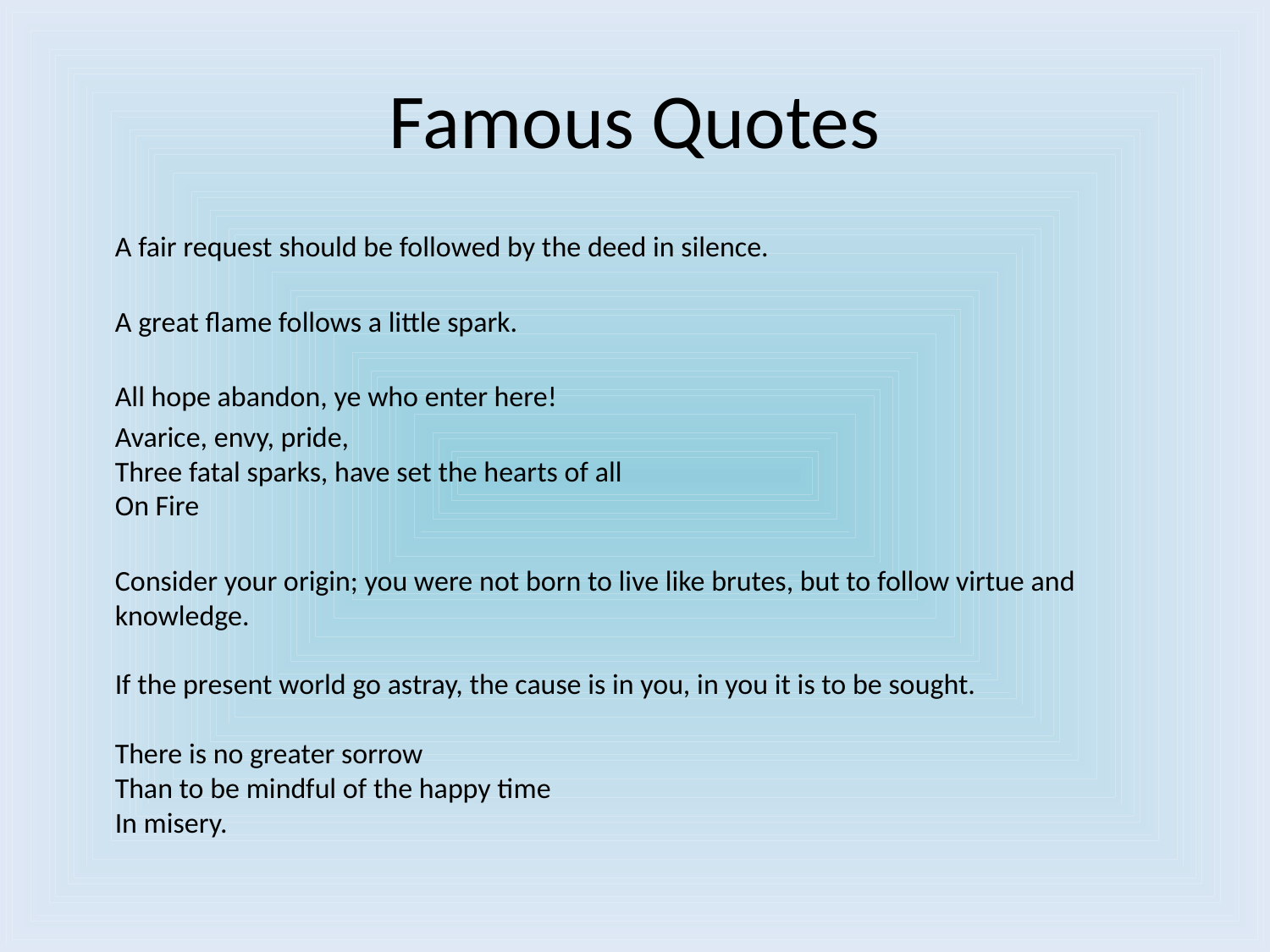

# Famous Quotes
	A fair request should be followed by the deed in silence.
A great flame follows a little spark.
All hope abandon, ye who enter here!
	Avarice, envy, pride,
Three fatal sparks, have set the hearts of all
On Fire
Consider your origin; you were not born to live like brutes, but to follow virtue and knowledge.
If the present world go astray, the cause is in you, in you it is to be sought.
There is no greater sorrow
Than to be mindful of the happy time
In misery.